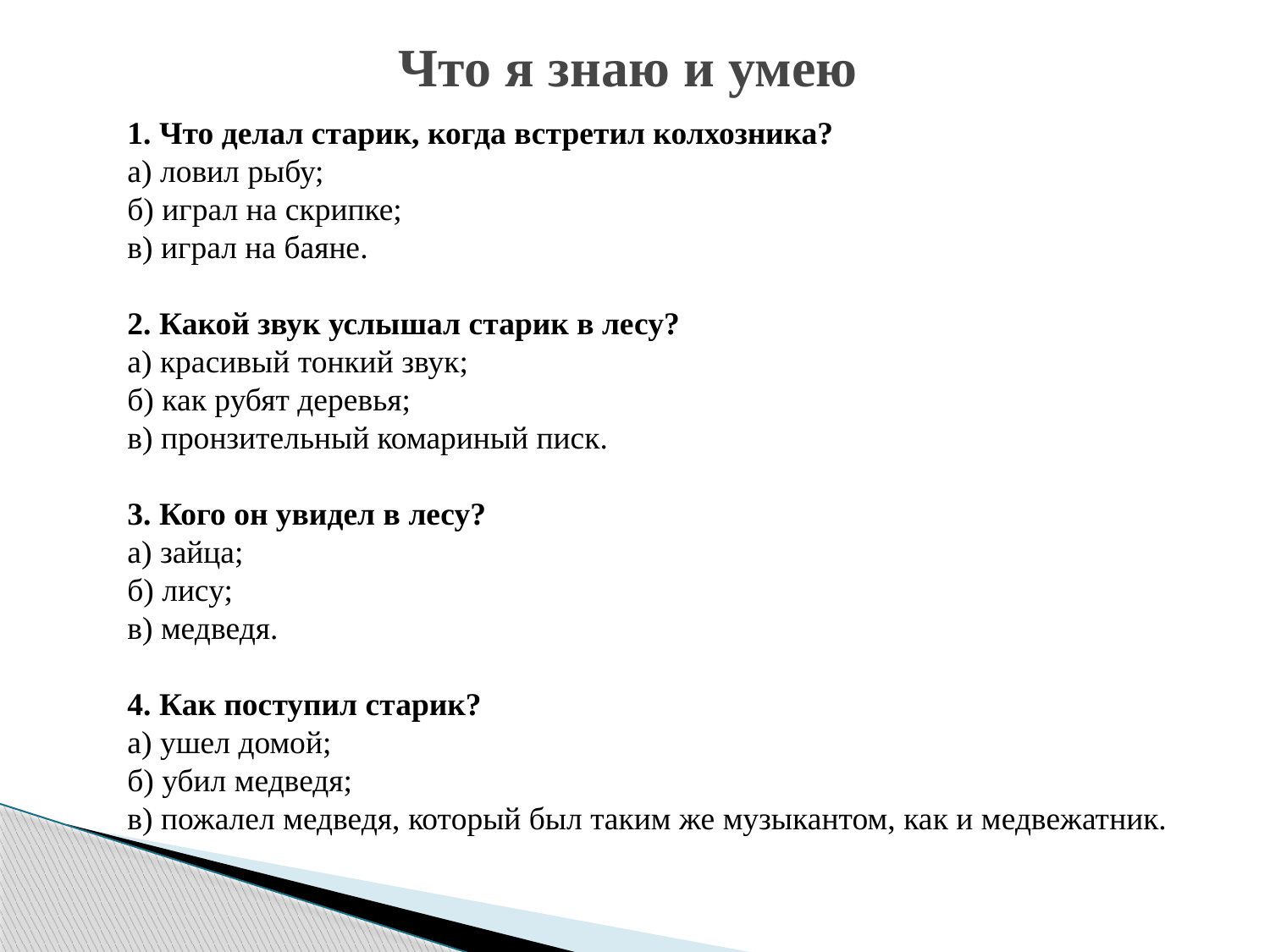

# Что я знаю и умею
1. Что делал старик, когда встретил колхозника?
а) ловил рыбу;
б) играл на скрипке;
в) играл на баяне.

2. Какой звук услышал старик в лесу?
а) красивый тонкий звук;
б) как рубят деревья;
в) пронзительный комариный писк.

3. Кого он увидел в лесу?
а) зайца;
б) лису;
в) медведя.

4. Как поступил старик?
а) ушел домой;
б) убил медведя;
в) пожалел медведя, который был таким же музыкантом, как и медвежатник.